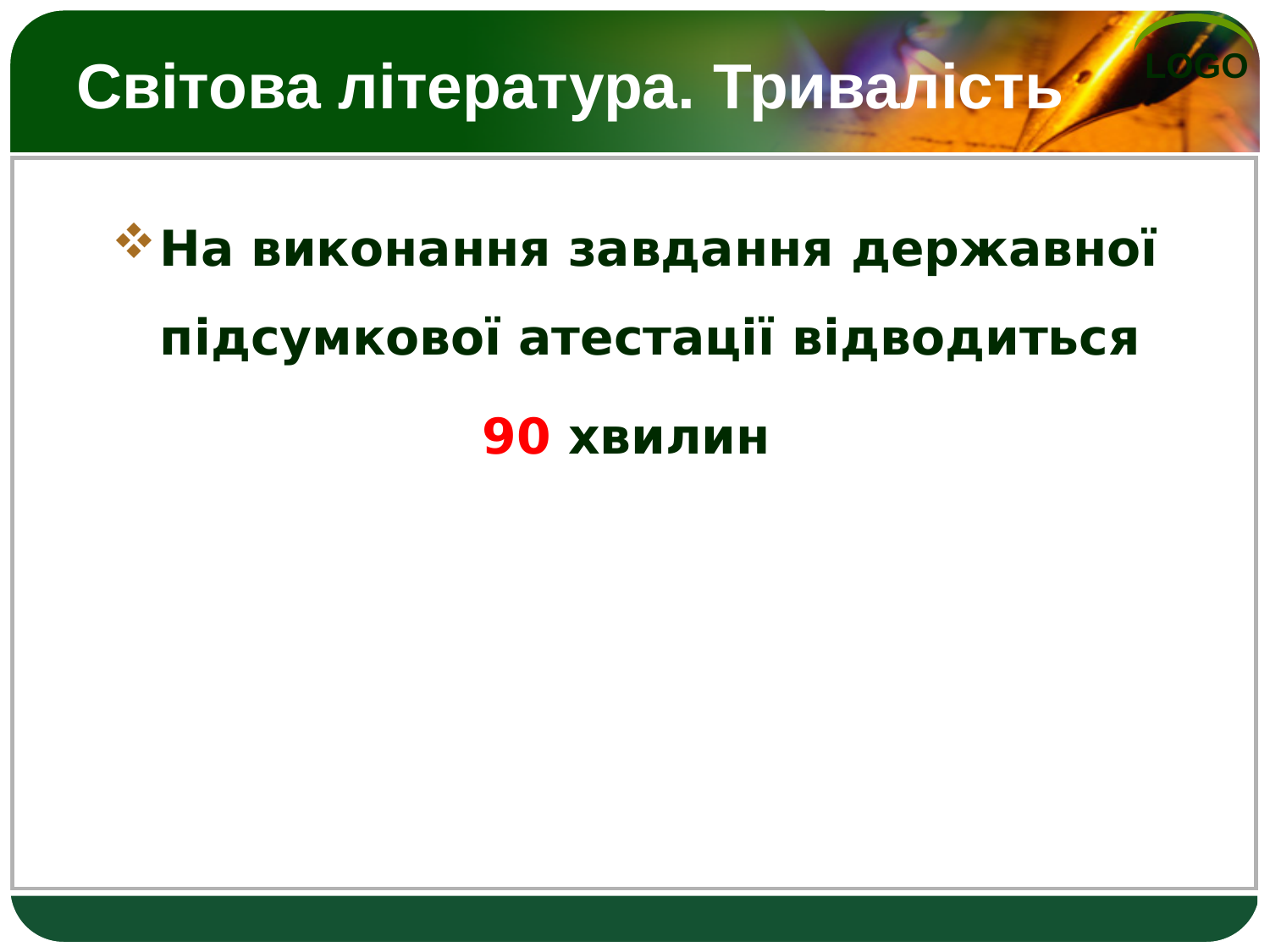

# Світова література. Тривалість
На виконання завдання державної підсумкової атестації відводиться
90 хвилин